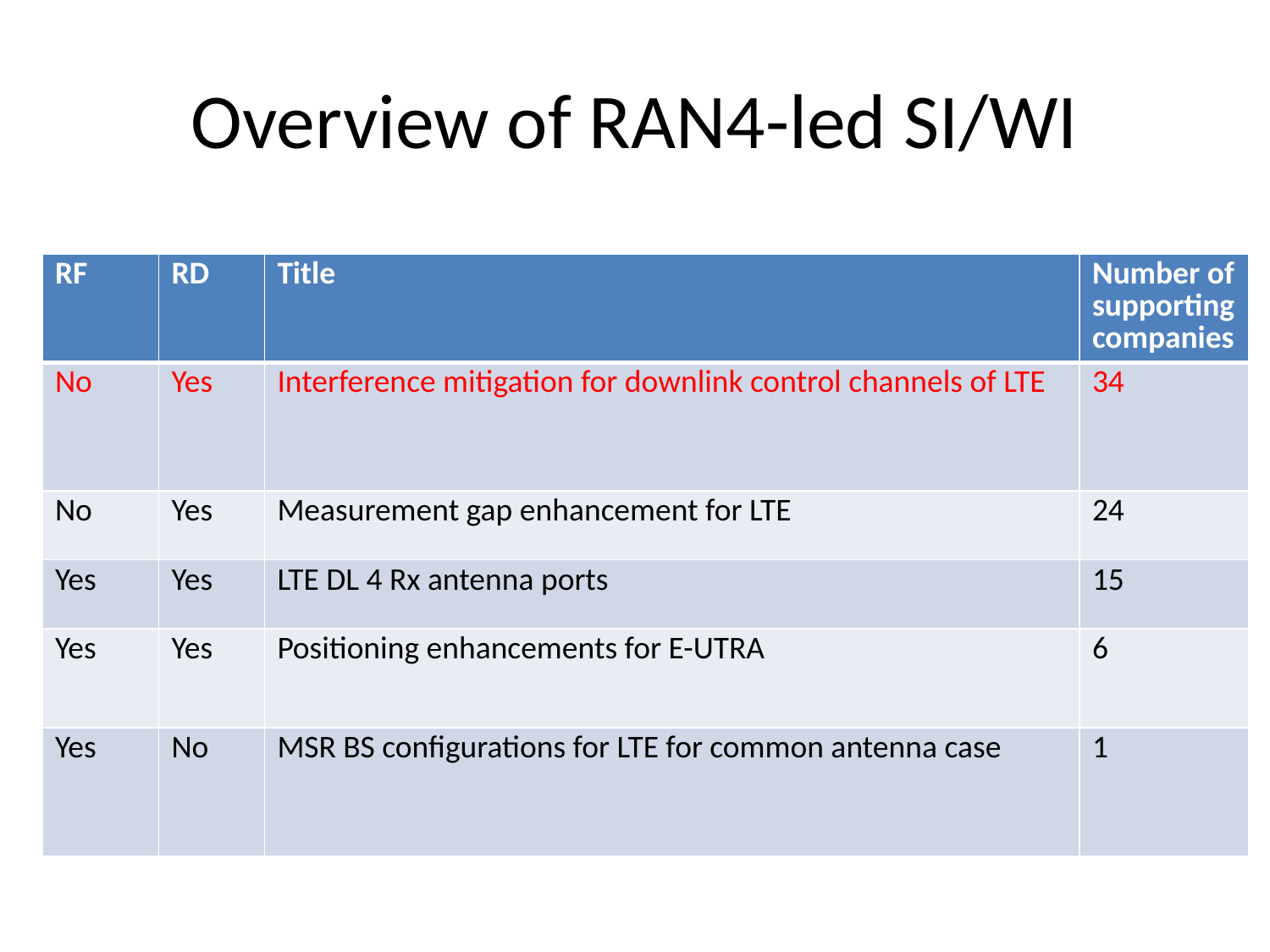

# Overview of RAN4-led SI/WI

| RF | RD | Title | Number of supporting companies |
| --- | --- | --- | --- |
| No | Yes | Interference mitigation for downlink control channels of LTE | 34 |
| No | Yes | Measurement gap enhancement for LTE | 24 |
| Yes | Yes | LTE DL 4 Rx antenna ports | 15 |
| Yes | Yes | Positioning enhancements for E-UTRA | 6 |
| Yes | No | MSR BS configurations for LTE for common antenna case | 1 |